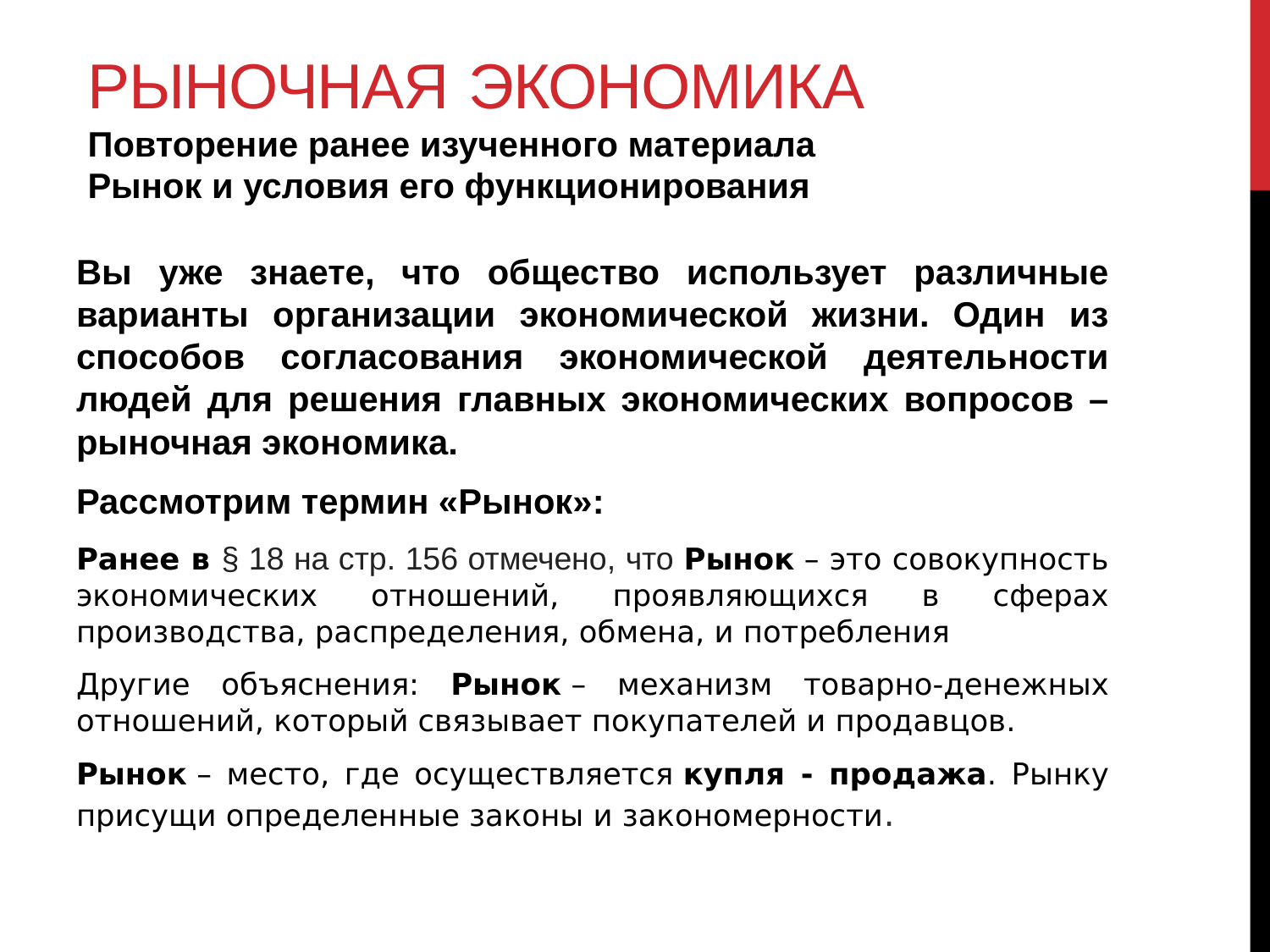

# Рыночная экономика Повторение ранее изученного материала Рынок и условия его функционирования
Вы уже знаете, что общество использует различные варианты организации экономической жизни. Один из способов согласования экономической деятельности людей для решения главных экономических вопросов – рыночная экономика.
Рассмотрим термин «Рынок»:
Ранее в § 18 на стр. 156 отмечено, что Рынок – это совокупность экономических отношений, проявляющихся в сферах производства, распределения, обмена, и потребления
Другие объяснения: Рынок – механизм товарно-денежных отношений, который связывает покупателей и продавцов.
Рынок – место, где осуществляется купля - продажа. Рынку присущи определенные законы и закономерности.